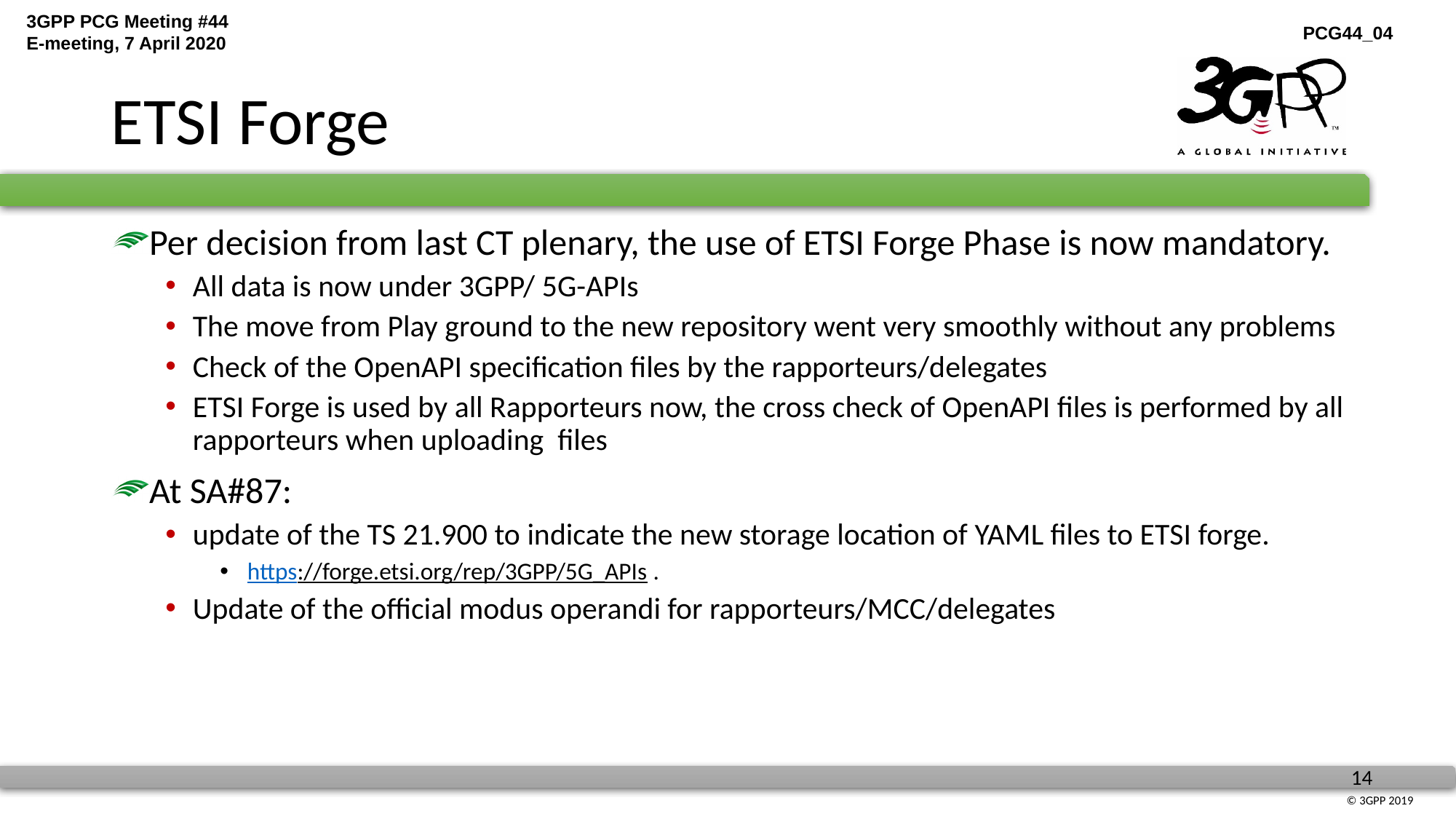

# ETSI Forge
Per decision from last CT plenary, the use of ETSI Forge Phase is now mandatory.
All data is now under 3GPP/ 5G-APIs
The move from Play ground to the new repository went very smoothly without any problems
Check of the OpenAPI specification files by the rapporteurs/delegates
ETSI Forge is used by all Rapporteurs now, the cross check of OpenAPI files is performed by all rapporteurs when uploading  files
At SA#87:
update of the TS 21.900 to indicate the new storage location of YAML files to ETSI forge.
https://forge.etsi.org/rep/3GPP/5G_APIs .
Update of the official modus operandi for rapporteurs/MCC/delegates